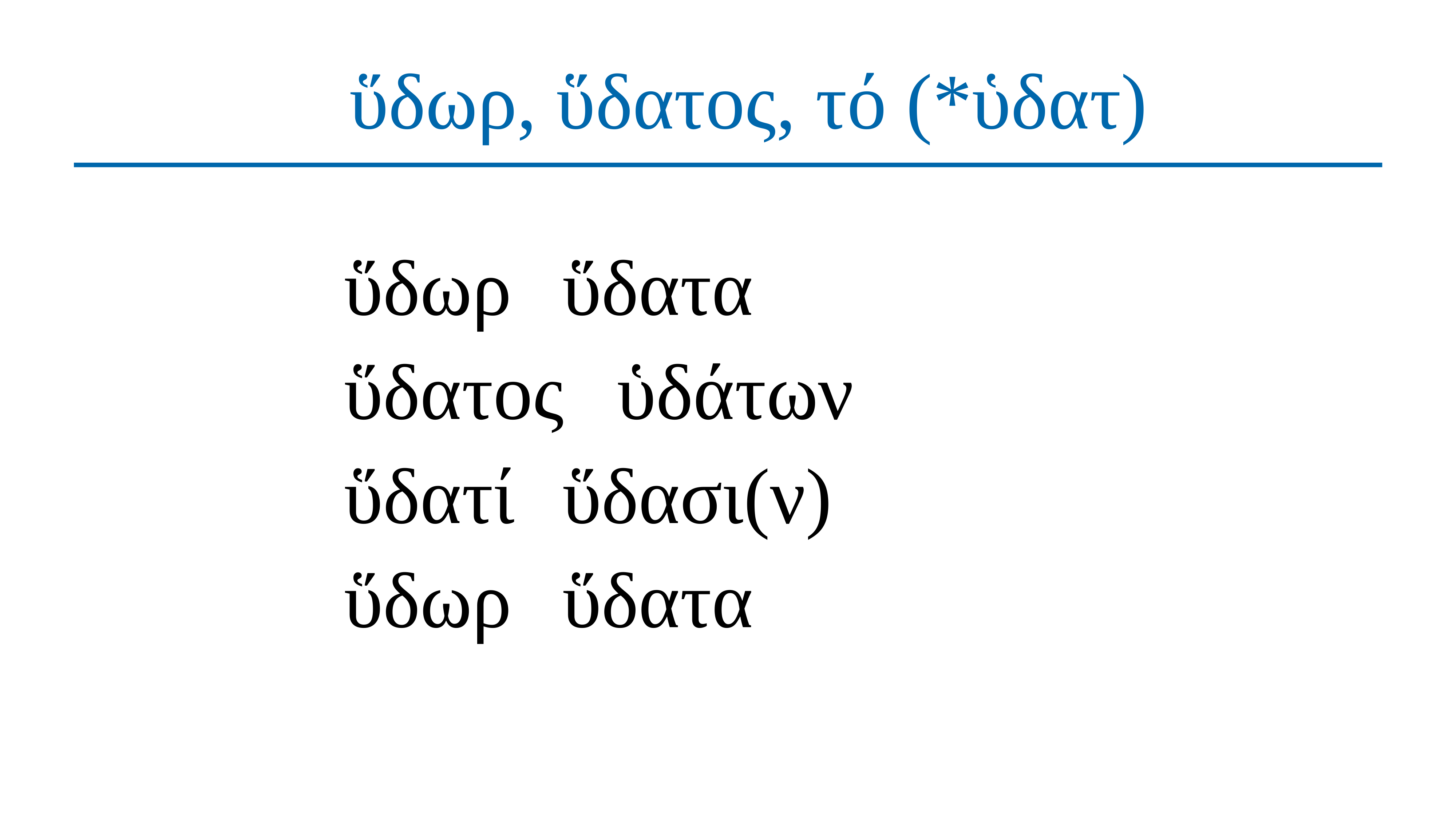

# ὕδωρ, ὕδατος, τό (*ὑδατ)
ὕδωρ	ὕδατα
ὕδατος	ὑδάτων
ὕδατί	ὕδασι(ν)
ὕδωρ	ὕδατα